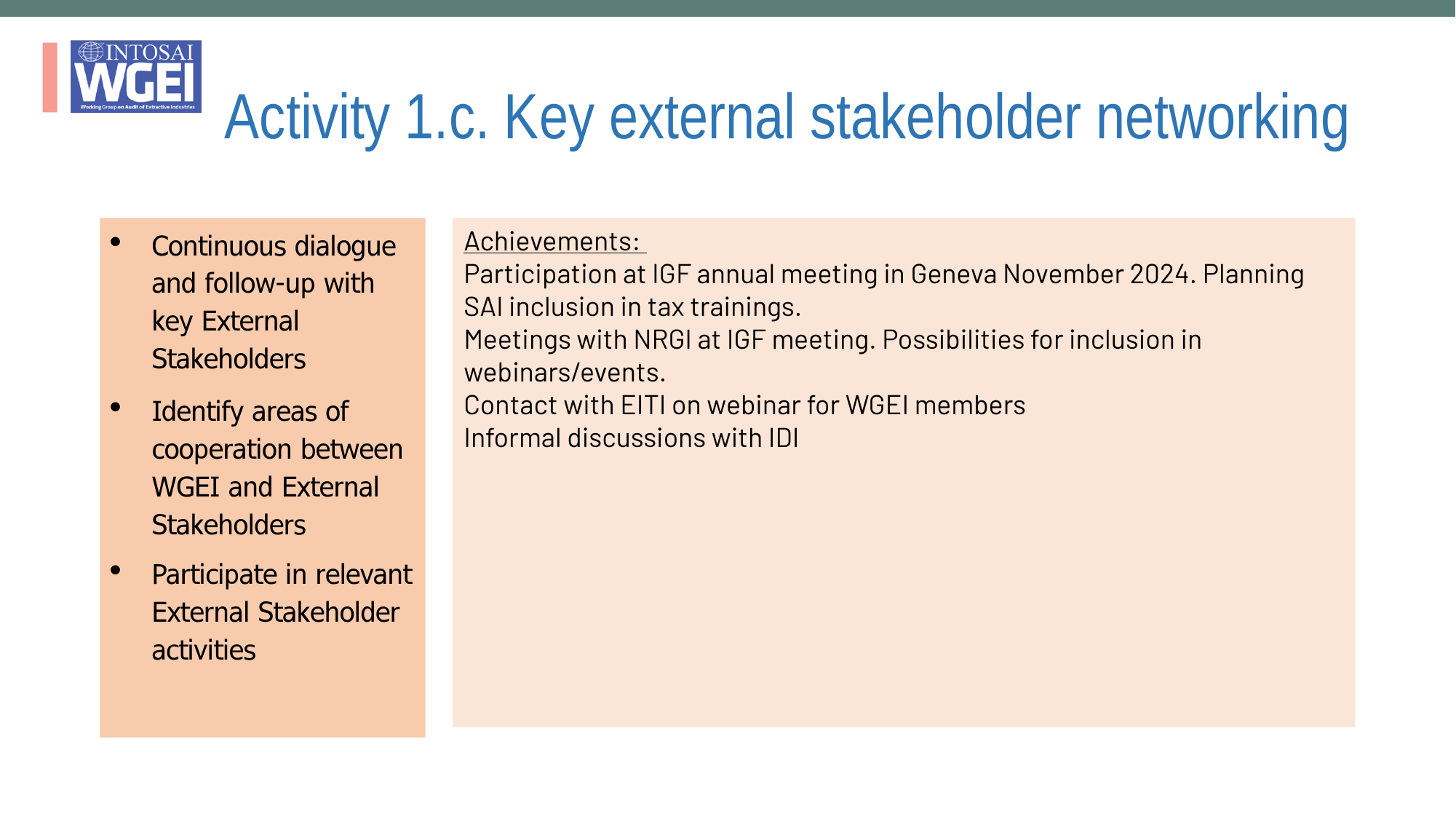

# Activity 1.c. Key external stakeholder networking
Continuous dialogue and follow-up with key External Stakeholders
Identify areas of cooperation between WGEI and External Stakeholders
Participate in relevant External Stakeholder activities

Achievements:
Participation at IGF annual meeting in Geneva November 2024. Planning SAI inclusion in tax trainings.
Meetings with NRGI at IGF meeting. Possibilities for inclusion in webinars/events.
Contact with EITI on webinar for WGEI members
Informal discussions with IDI